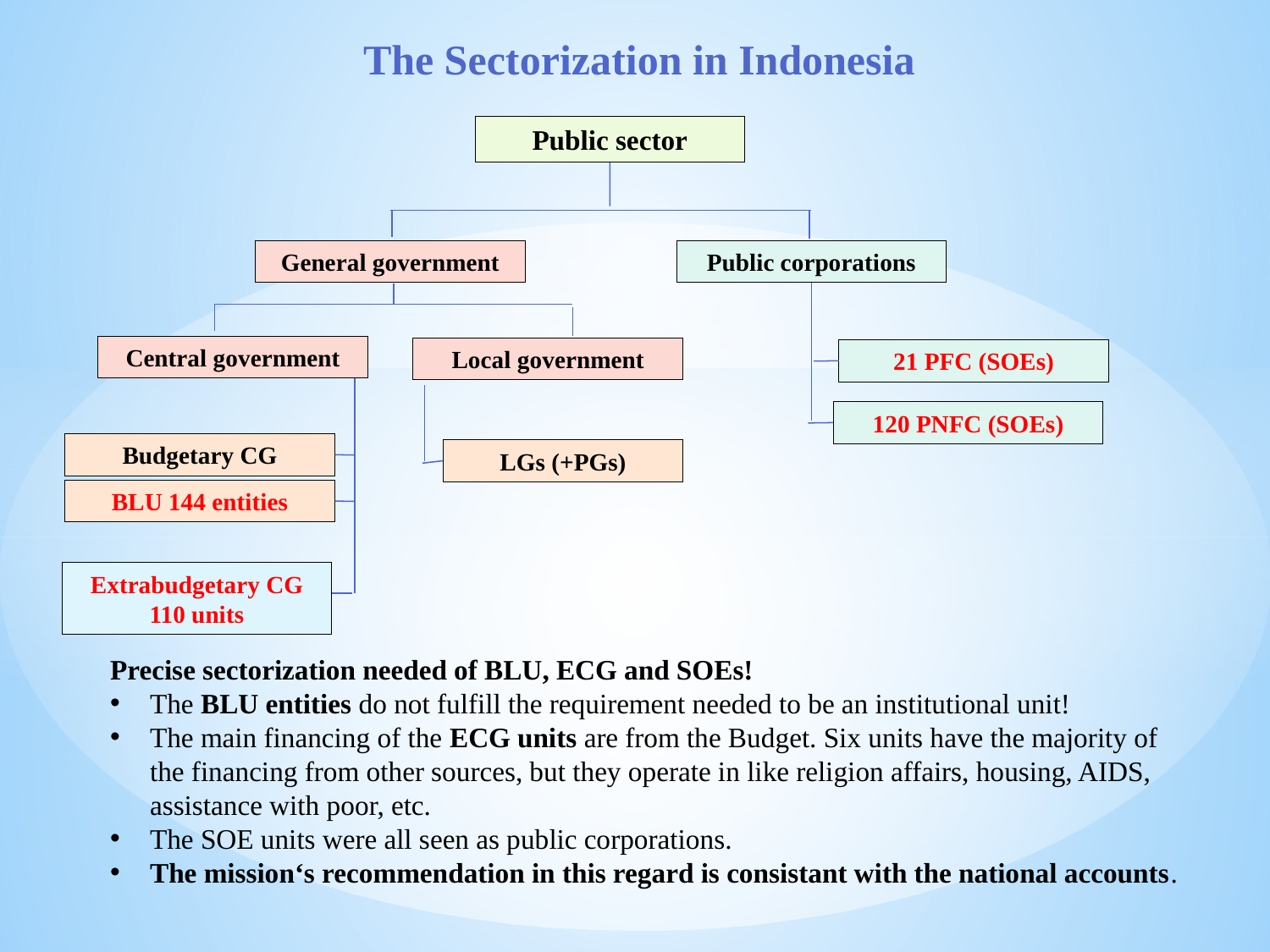

The Sectorization in Indonesia
Public sector
General government
Public corporations
Central government
Local government
21 PFC (SOEs)
120 PNFC (SOEs)
Budgetary CG
LGs (+PGs)
BLU 144 entities
Extrabudgetary CG 110 units
Precise sectorization needed of BLU, ECG and SOEs!
The BLU entities do not fulfill the requirement needed to be an institutional unit!
The main financing of the ECG units are from the Budget. Six units have the majority of the financing from other sources, but they operate in like religion affairs, housing, AIDS, assistance with poor, etc.
The SOE units were all seen as public corporations.
The mission‘s recommendation in this regard is consistant with the national accounts.